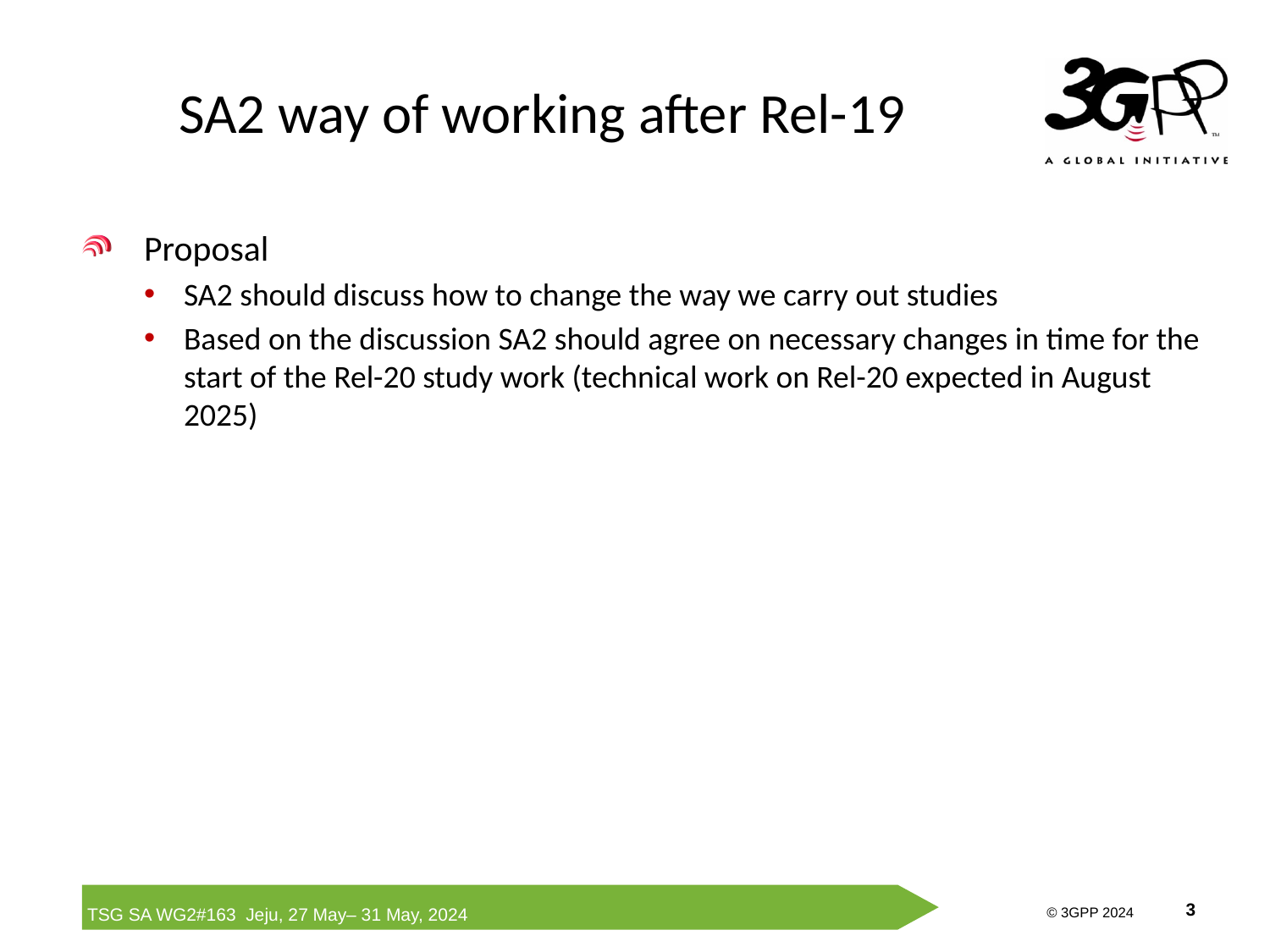

# SA2 way of working after Rel-19

Proposal
SA2 should discuss how to change the way we carry out studies
Based on the discussion SA2 should agree on necessary changes in time for the start of the Rel-20 study work (technical work on Rel-20 expected in August 2025)